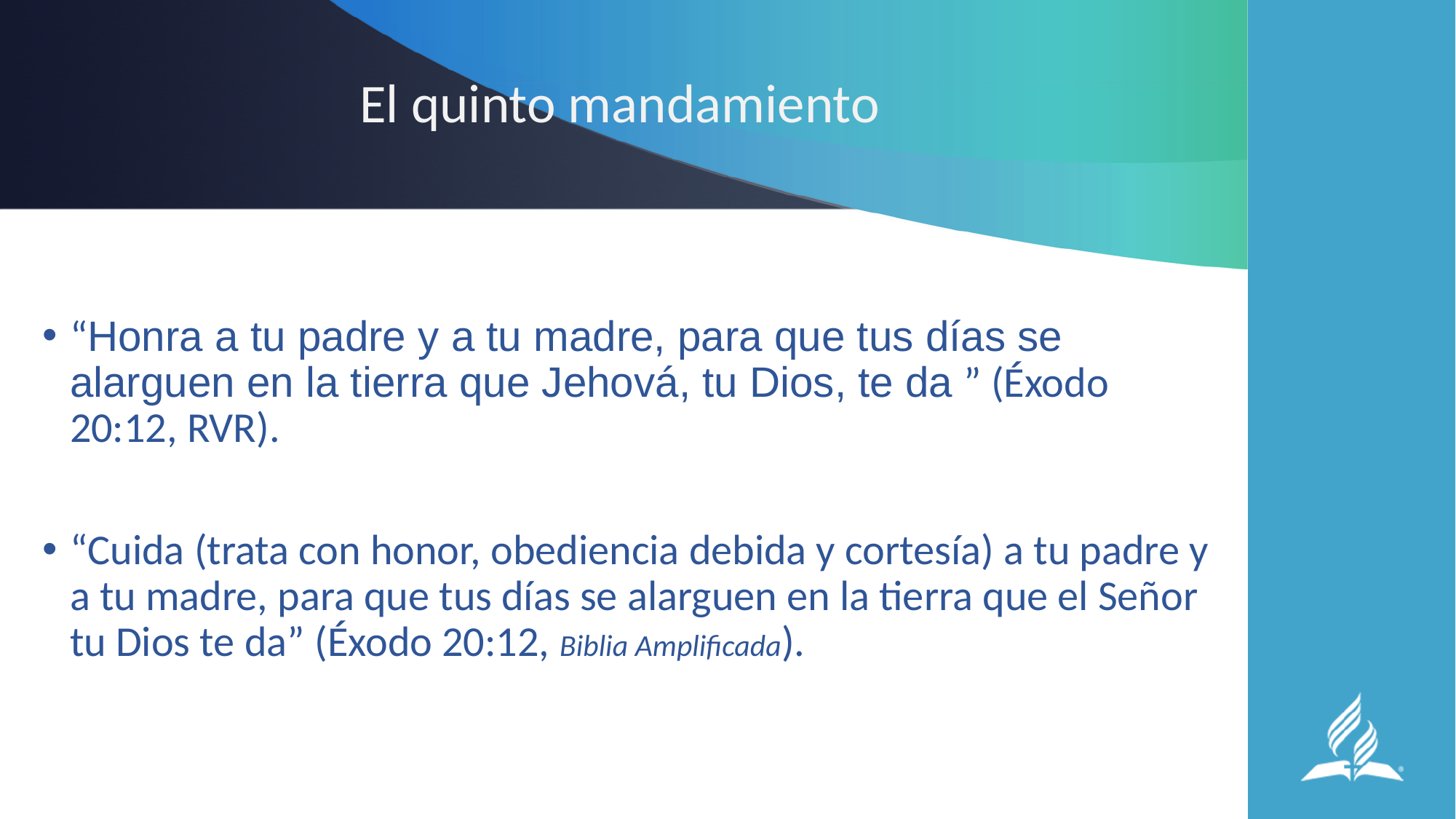

# El quinto mandamiento
“Honra a tu padre y a tu madre, para que tus días se alarguen en la tierra que Jehová, tu Dios, te da ” (Éxodo 20:12, RVR).

“Cuida (trata con honor, obediencia debida y cortesía) a tu padre y a tu madre, para que tus días se alarguen en la tierra que el Señor tu Dios te da” (Éxodo 20:12, Biblia Amplificada).